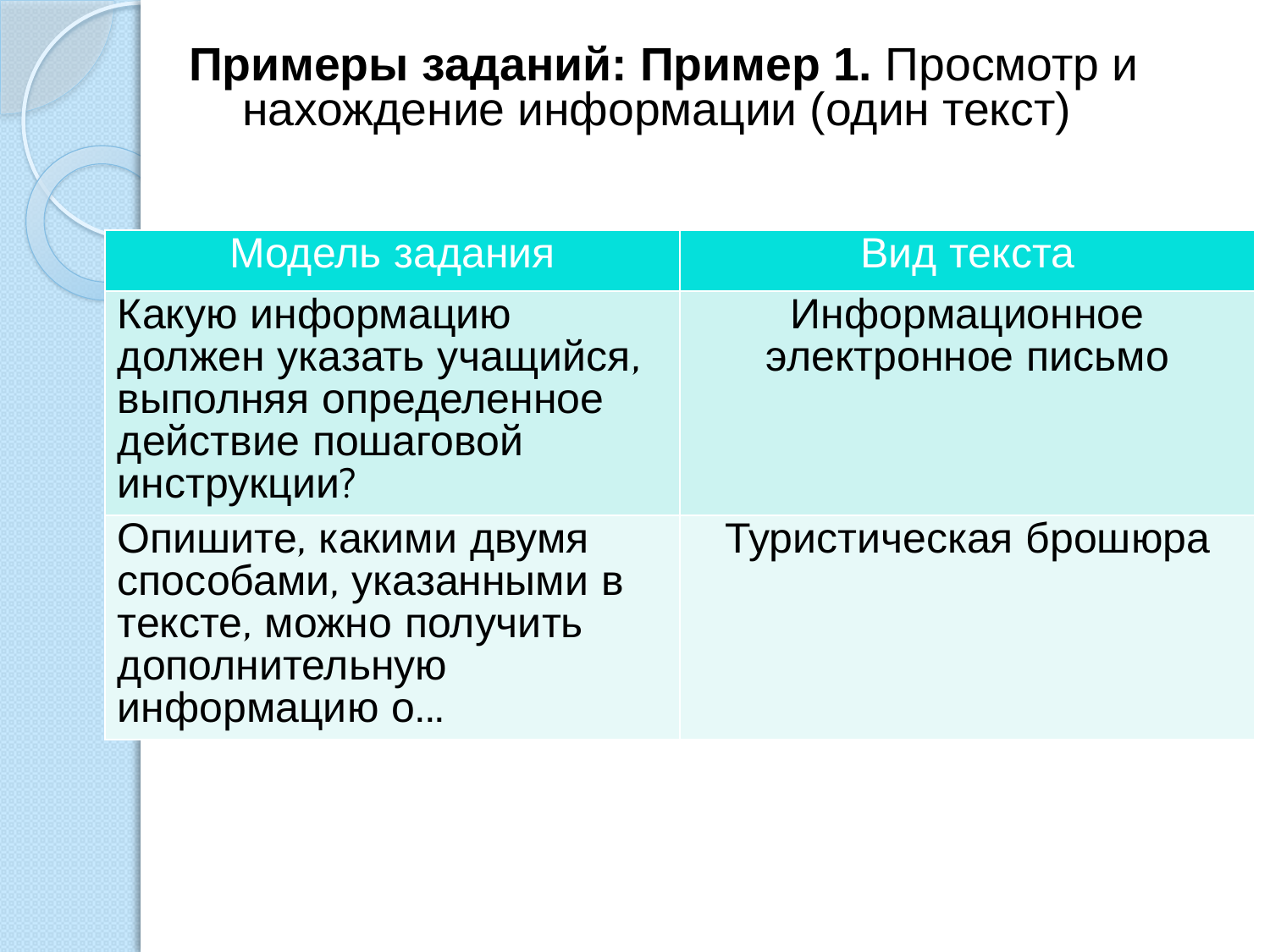

# Примеры заданий: Пример 1. Просмотр и нахождение информации (один текст)

| Модель задания | Вид текста |
| --- | --- |
| Какую информацию должен указать учащийся, выполняя определенное действие пошаговой инструкции? | Информационное электронное письмо |
| Опишите, какими двумя способами, указанными в тексте, можно получить дополнительную информацию о... | Туристическая брошюра |